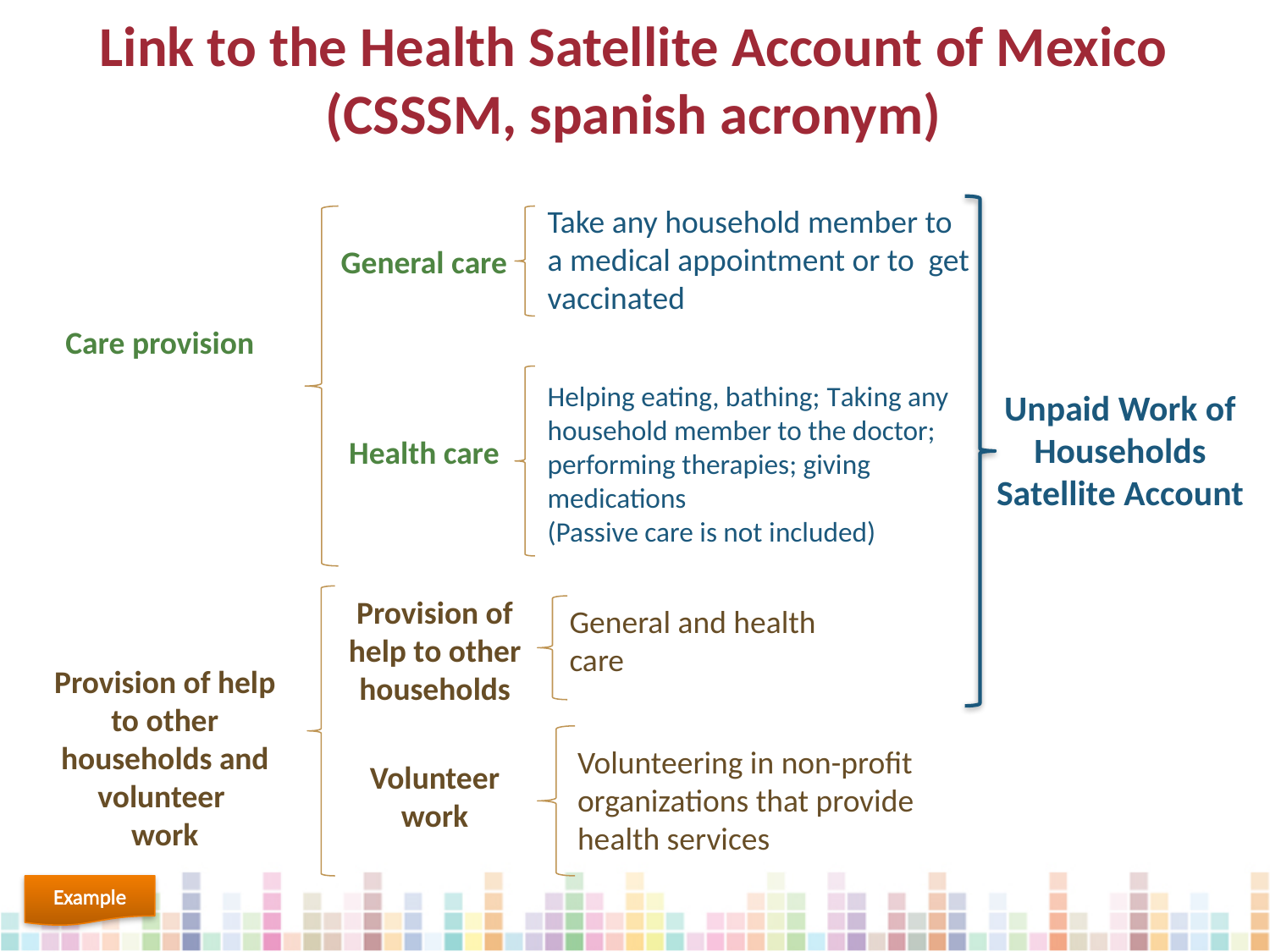

Link to the Health Satellite Account of Mexico (CSSSM, spanish acronym)
Take any household member to a medical appointment or to	get vaccinated
Helping eating, bathing; Taking any household member to the doctor; performing therapies; giving medications
(Passive care is not included)

Unpaid Work of Households Satellite Account

Activities aimed to improve health
General care

Health care
Care provision
Type of patients:
Temporal
Chronic
With any physical or mental limitation

Provision of help to other households

Volunteer work

General and health care
Provision of help to other households and volunteer
work

Volunteering in non-profit organizations that provide health services
Example